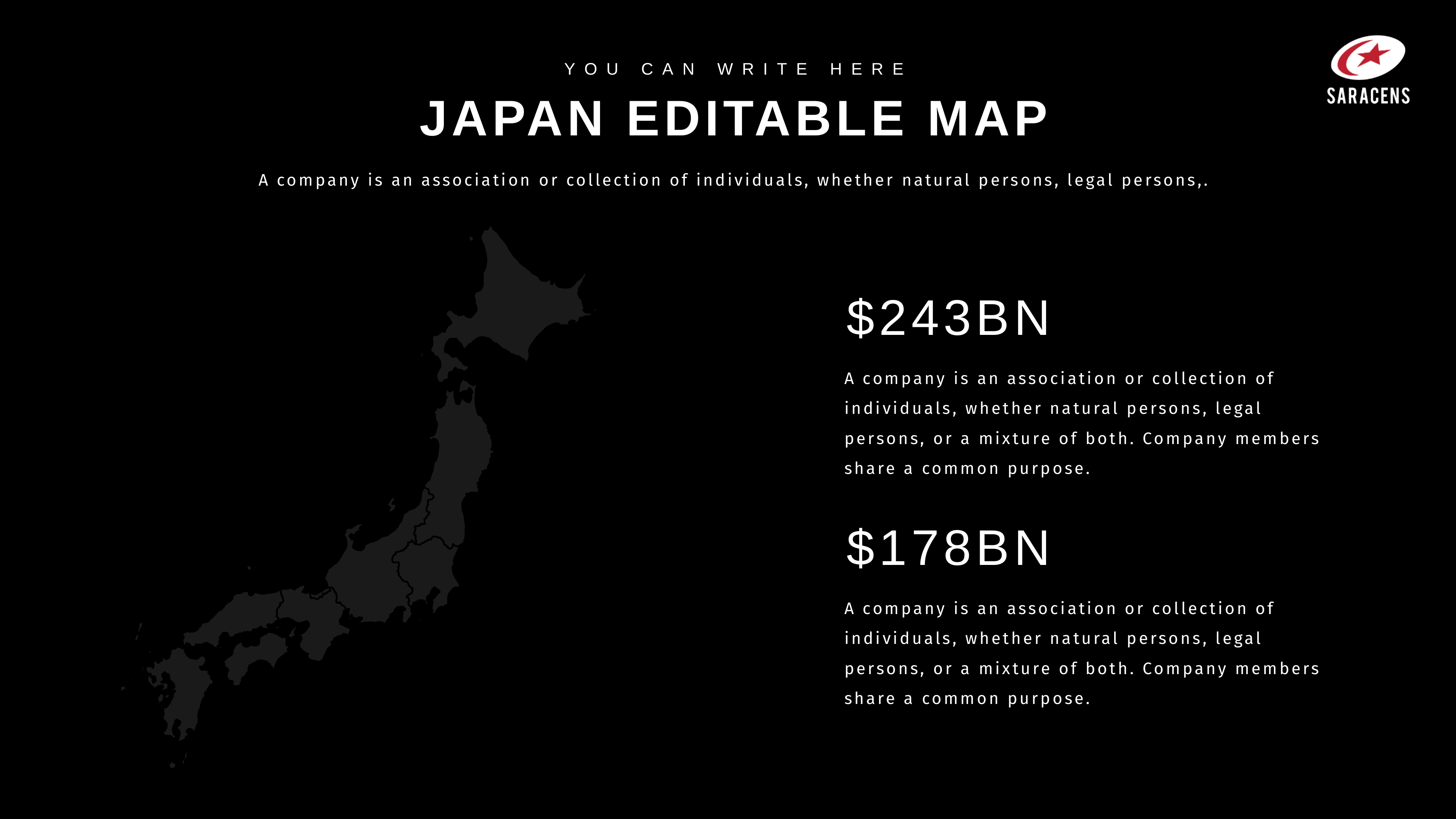

YOU CAN WRITE HERE
JAPAN EDITABLE MAP
A company is an association or collection of individuals, whether natural persons, legal persons,.

$243BN
A company is an association or collection of individuals, whether natural persons, legal persons, or a mixture of both. Company members share a common purpose.
$178BN
A company is an association or collection of individuals, whether natural persons, legal persons, or a mixture of both. Company members share a common purpose.